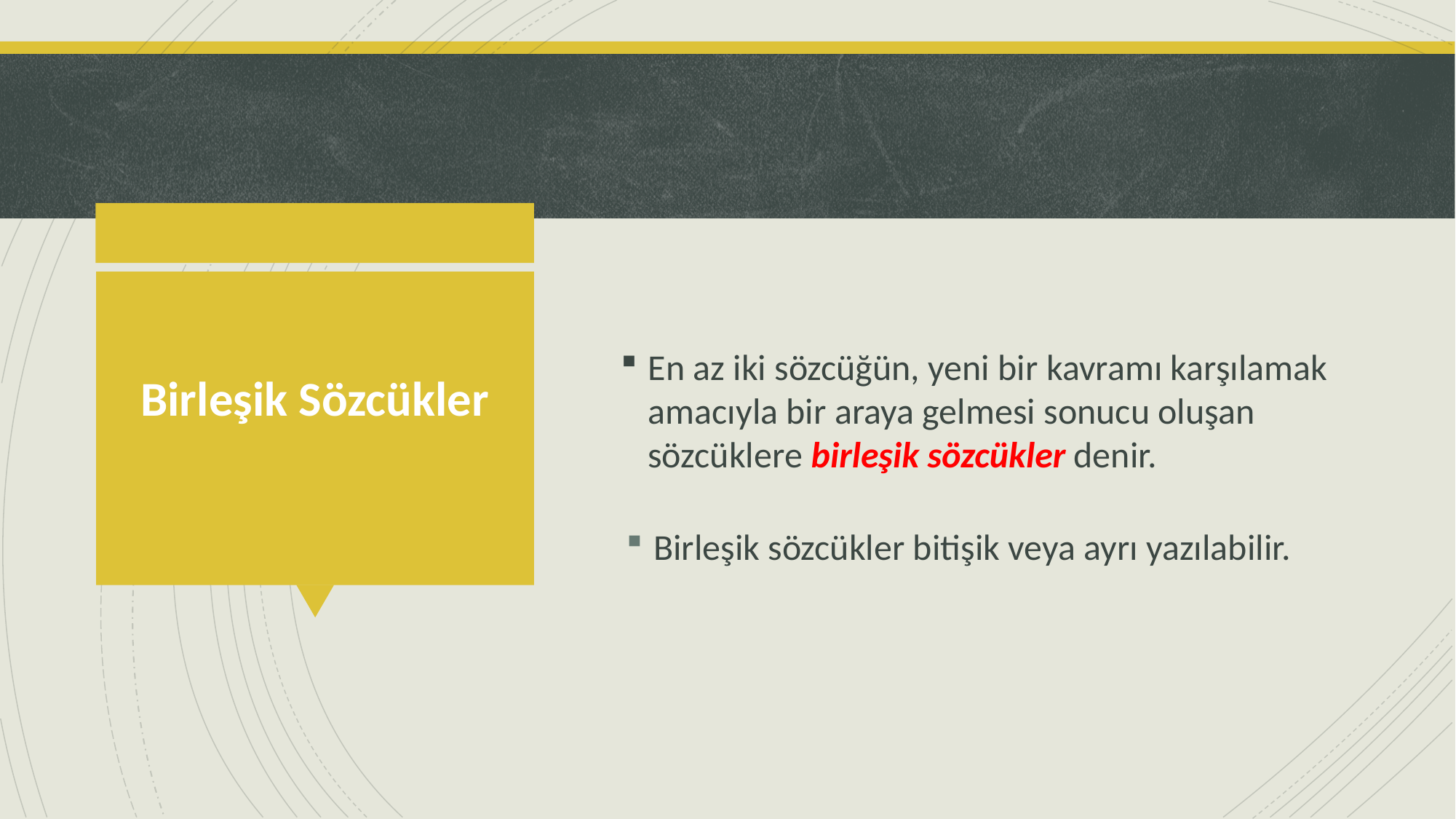

En az iki sözcüğün, yeni bir kavramı karşılamak amacıyla bir araya gelmesi sonucu oluşan sözcüklere birleşik sözcükler denir.
# Birleşik Sözcükler
Birleşik sözcükler bitişik veya ayrı yazılabilir.